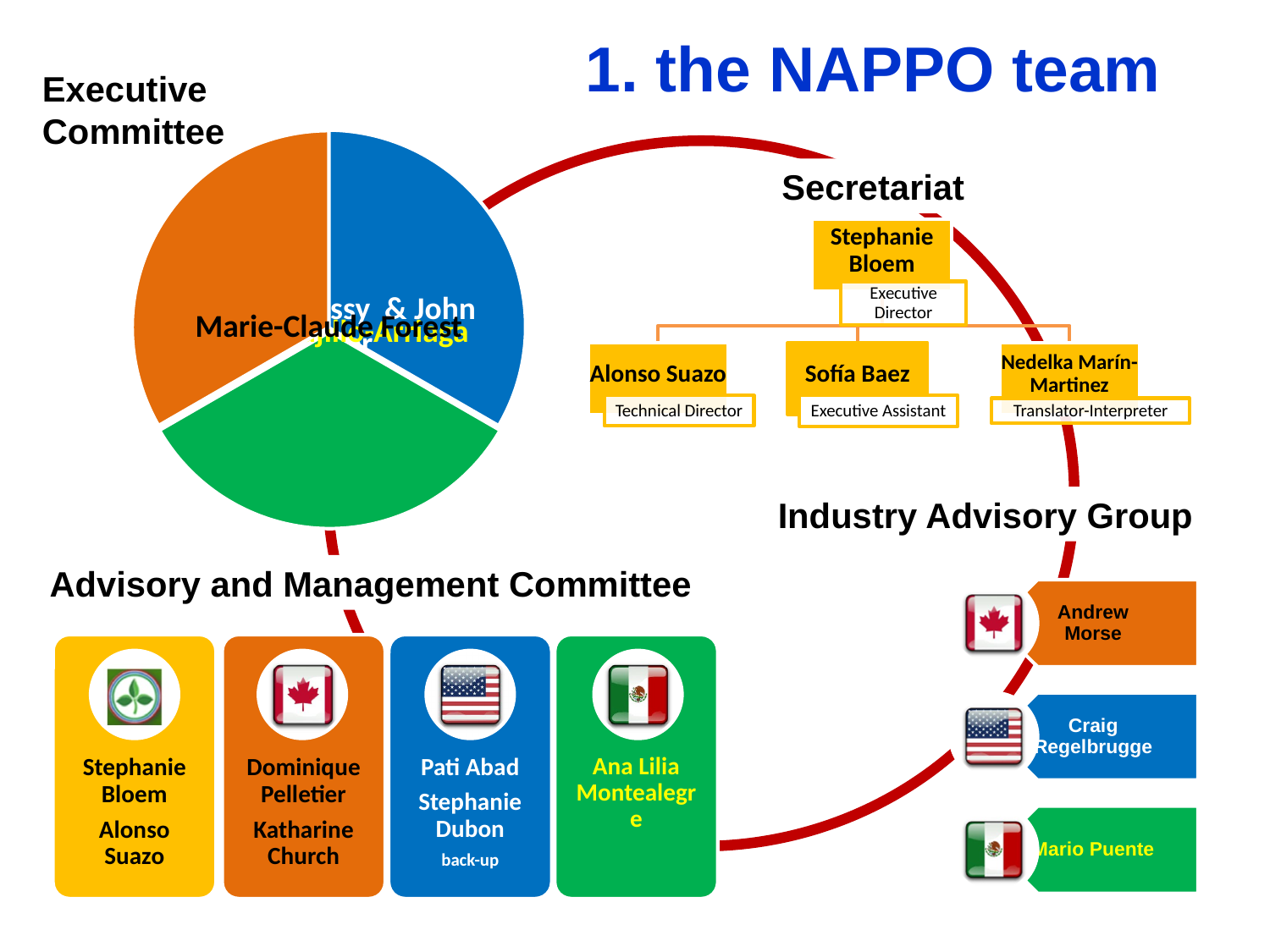

1. the NAPPO team

Executive Committee
Osama El-Lissy  & John Greifer
Javier Trujillo-Arriaga
Marie-Claude Forest
Stephanie Bloem
Executive Director
Alonso Suazo
Technical Director
Sofía Baez
Executive Assistant
Nedelka Marín-Martinez
Translator-Interpreter

Secretariat
Industry Advisory Group
Advisory and Management Committee
Andrew Morse
Craig Regelbrugge
Mario Puente

Stephanie Bloem
Alonso Suazo

Dominique Pelletier
Katharine Church

Pati Abad
Stephanie Dubon
back-up
Ana Lilia Montealegre